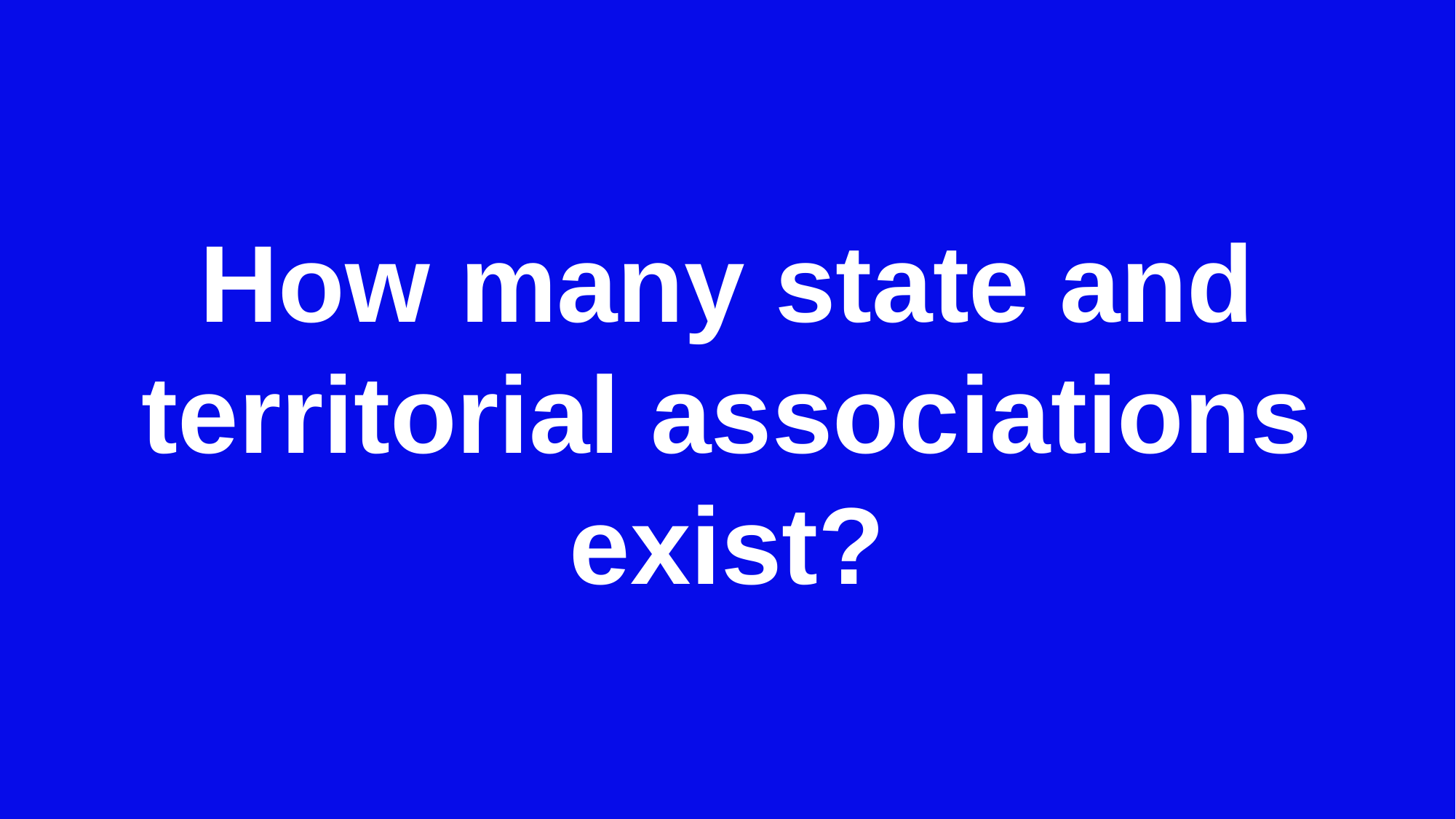

How many state and territorial associations exist?